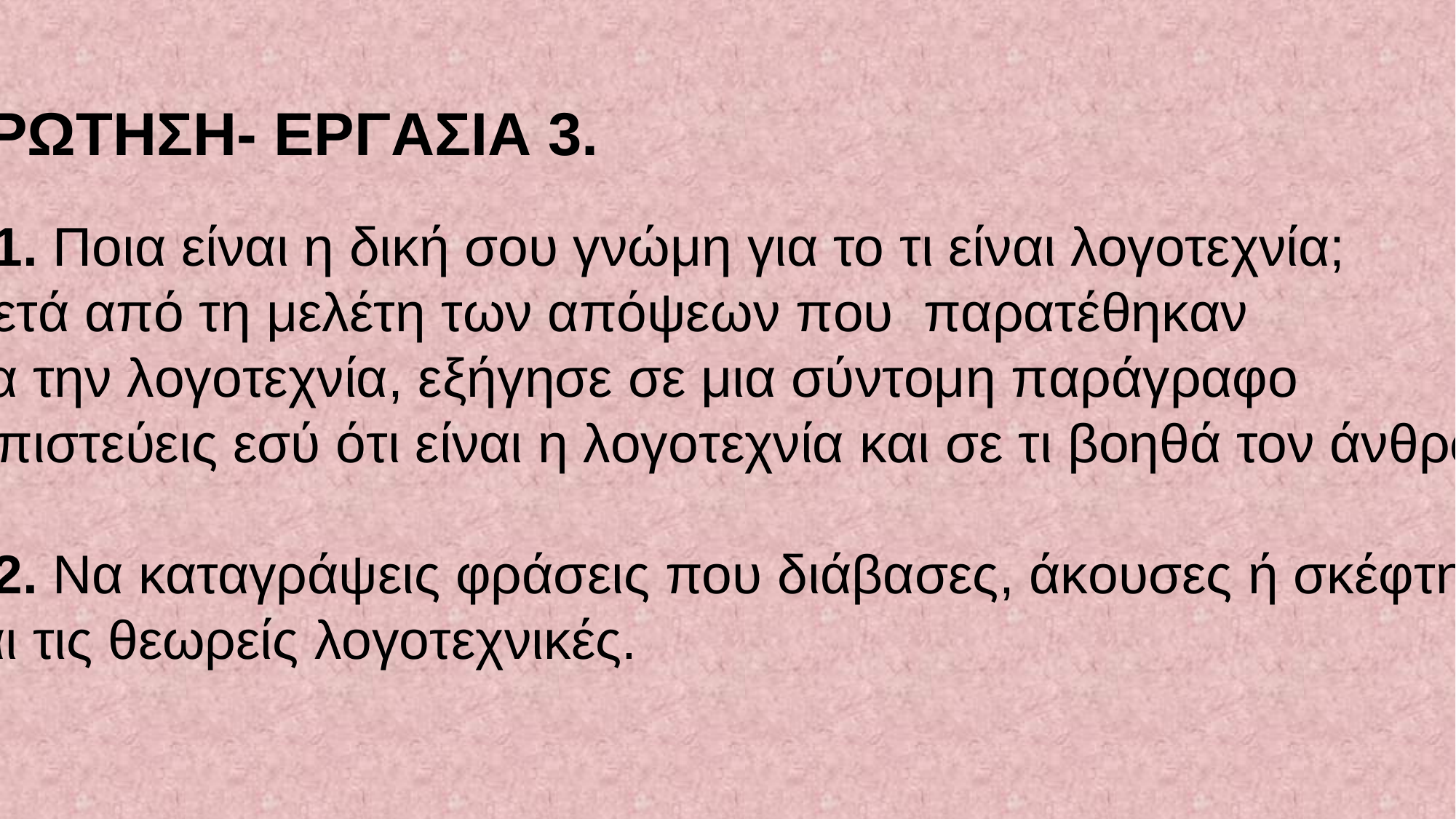

ΕΡΩΤΗΣΗ- ΕΡΓΑΣΙΑ 3.

3.1. Ποια είναι η δική σου γνώμη για το τι είναι λογοτεχνία;
Μετά από τη μελέτη των απόψεων που  παρατέθηκαν
για την λογοτεχνία, εξήγησε σε μια σύντομη παράγραφο
τι πιστεύεις εσύ ότι είναι η λογοτεχνία και σε τι βοηθά τον άνθρωπο.

3.2. Να καταγράψεις φράσεις που διάβασες, άκουσες ή σκέφτηκες
και τις θεωρείς λογοτεχνικές.